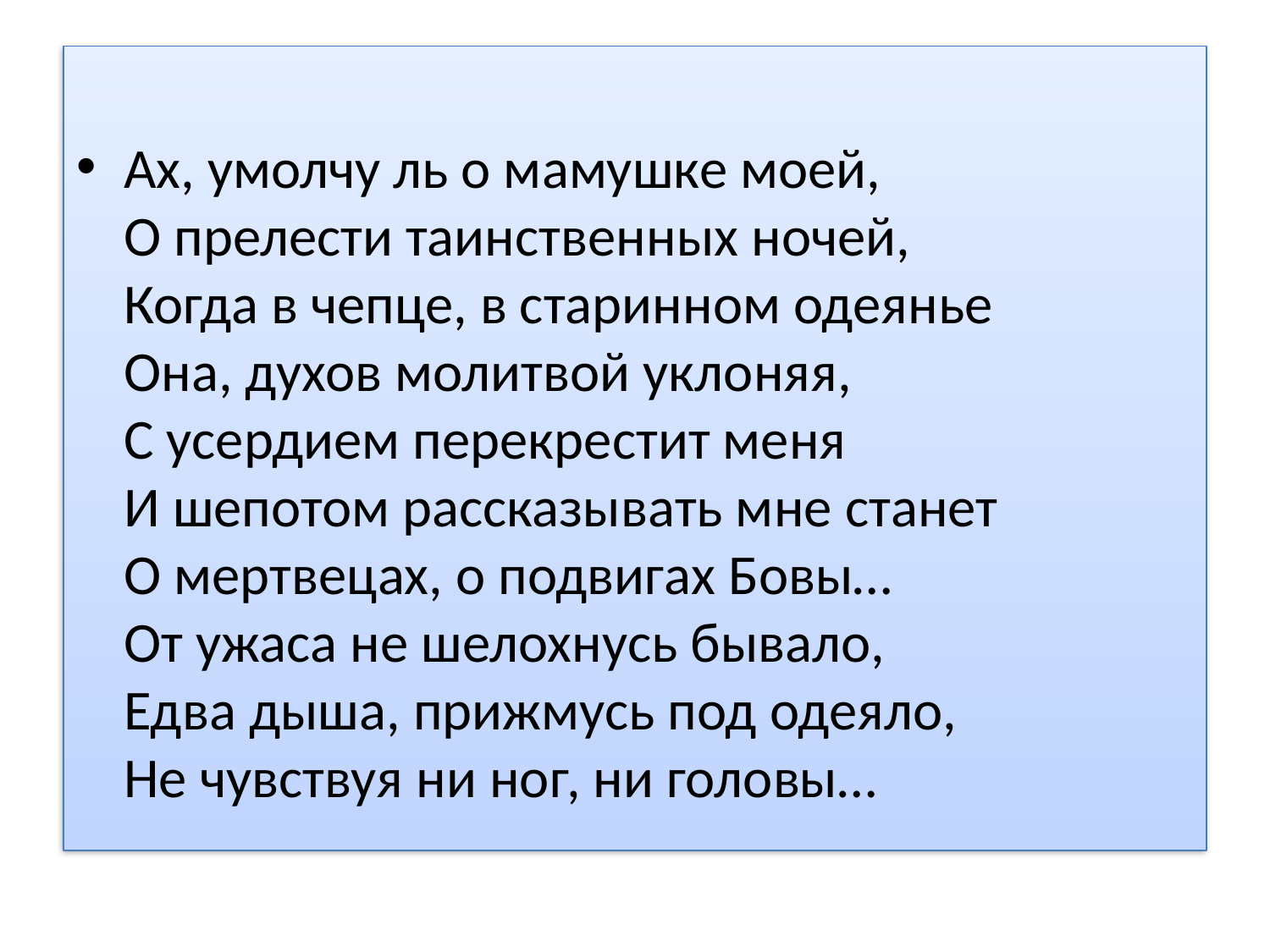

#

Ах, умолчу ль о мамушке моей,
О прелести таинственных ночей,
Когда в чепце, в старинном одеянье
Она, духов молитвой уклоняя,
С усердием перекрестит меня
И шепотом рассказывать мне станет
О мертвецах, о подвигах Бовы…
От ужаса не шелохнусь бывало,
Едва дыша, прижмусь под одеяло,
Не чувствуя ни ног, ни головы…